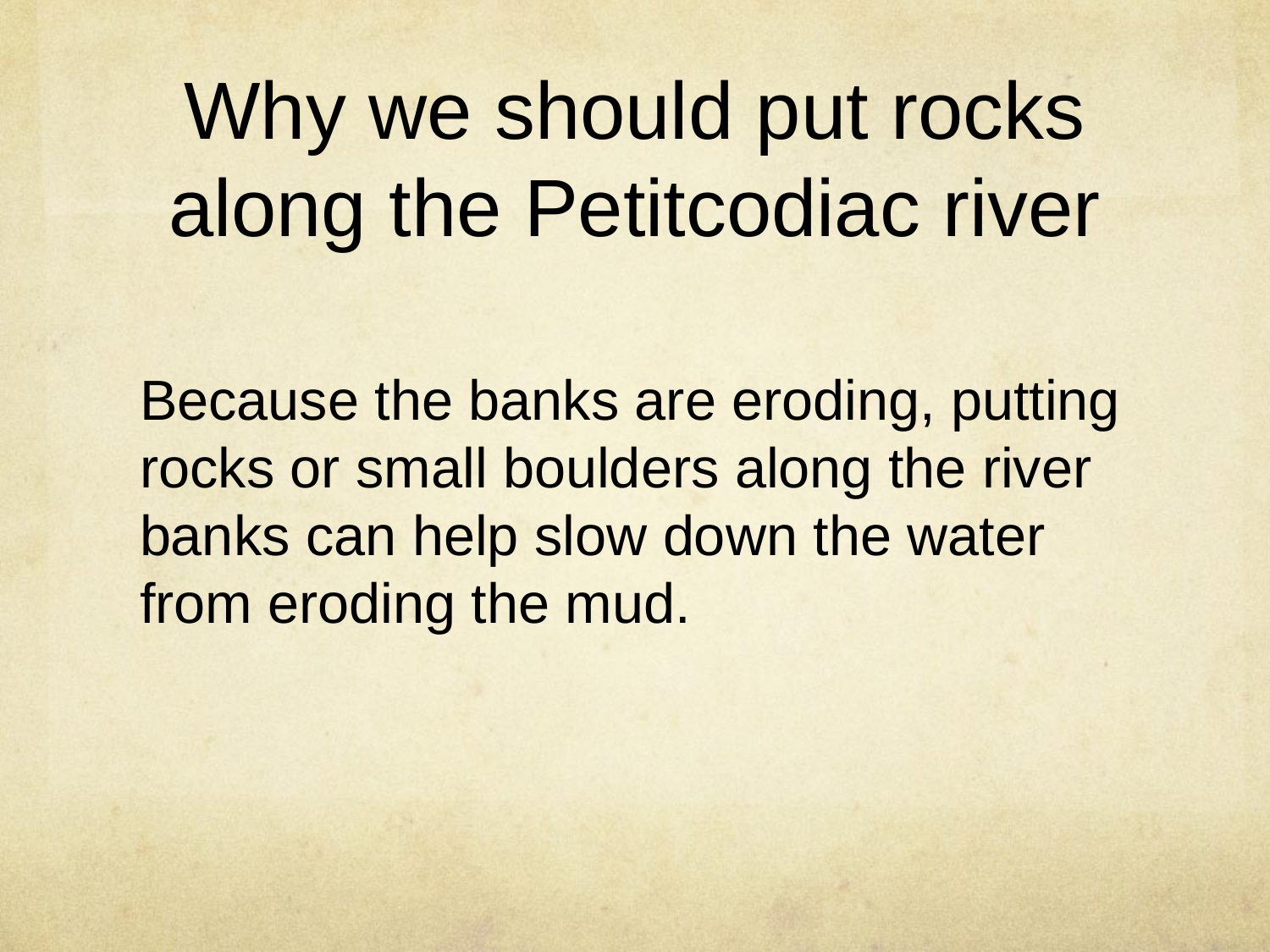

# Why we should put rocks along the Petitcodiac river
Because the banks are eroding, putting rocks or small boulders along the river banks can help slow down the water from eroding the mud.